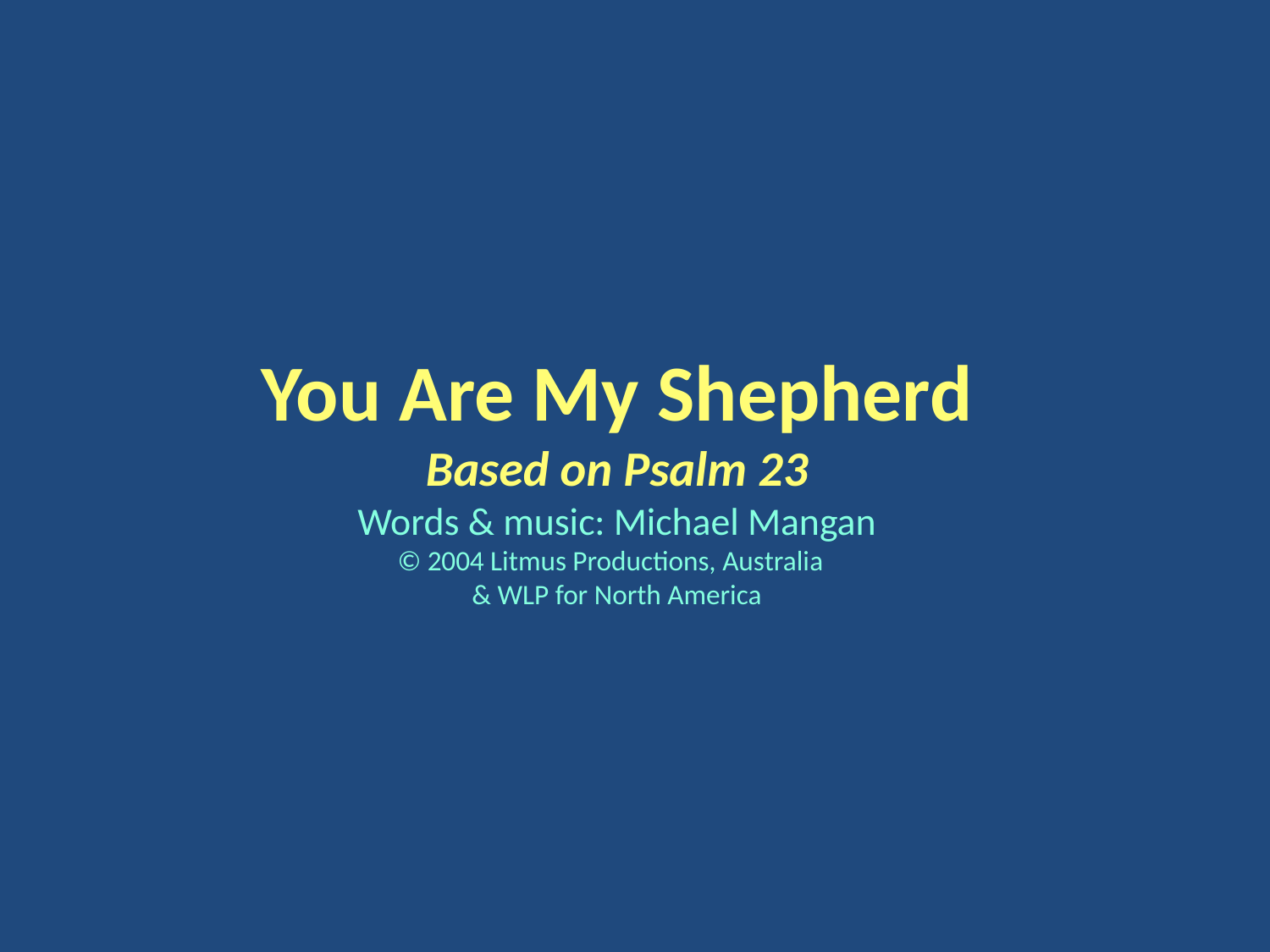

You Are My Shepherd
Based on Psalm 23
Words & music: Michael Mangan
© 2004 Litmus Productions, Australia
& WLP for North America